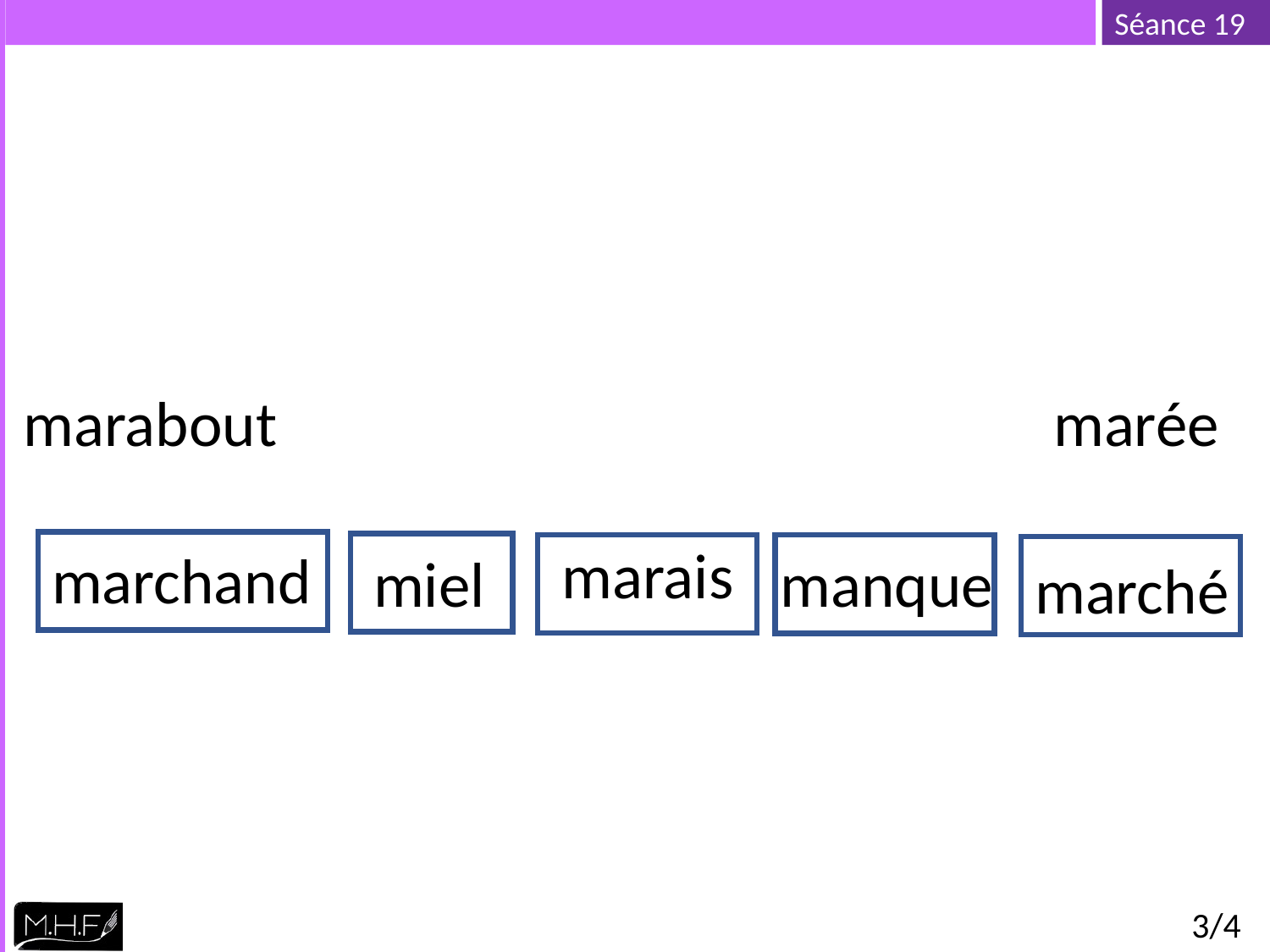

marabout
marée
marais

marchand

miel

manque

marché
3/4